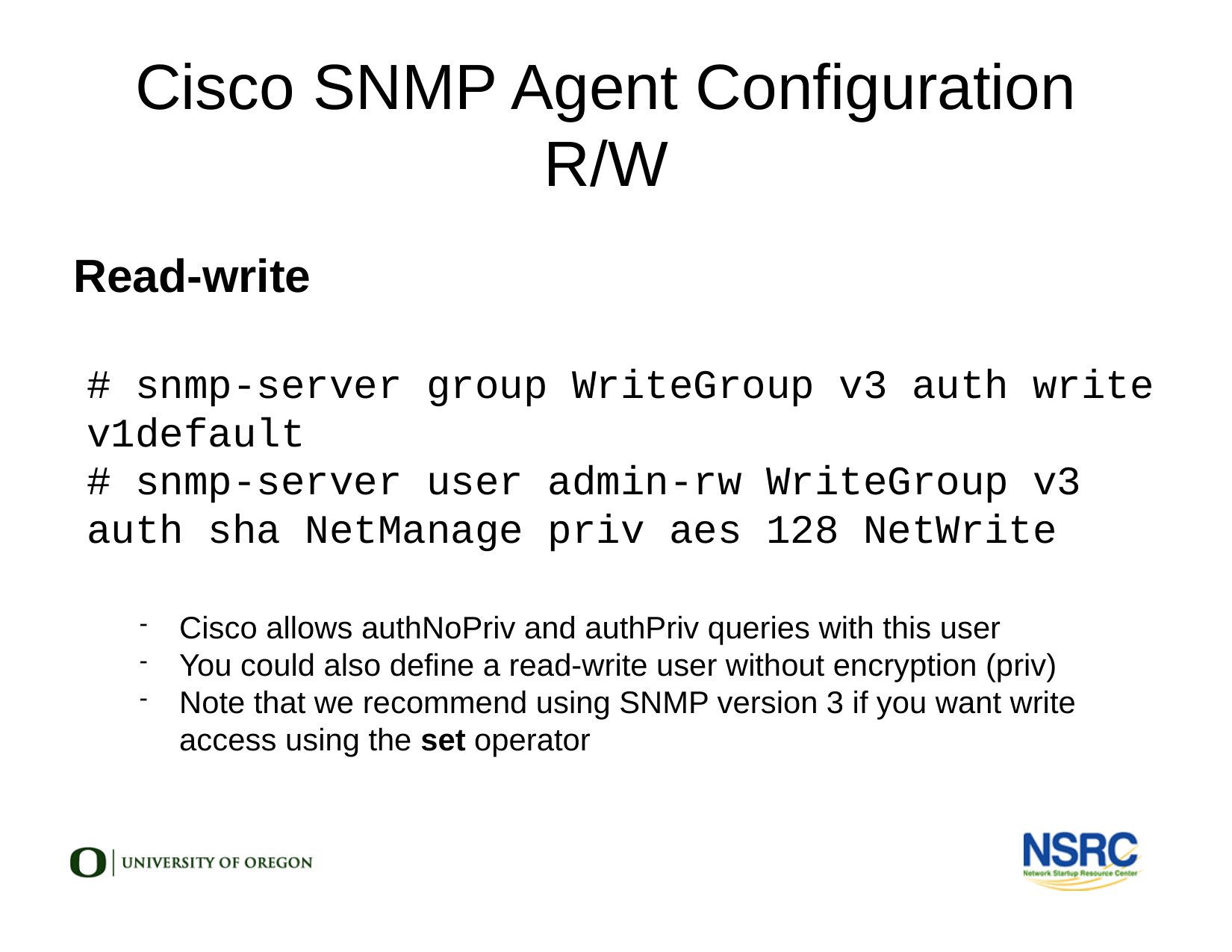

Cisco SNMP Agent Configuration
R/W
Read-write
# snmp-server group WriteGroup v3 auth write v1default
# snmp-server user admin-rw WriteGroup v3 auth sha NetManage priv aes 128 NetWrite
Cisco allows authNoPriv and authPriv queries with this user
You could also define a read-write user without encryption (priv)
Note that we recommend using SNMP version 3 if you want write access using the set operator